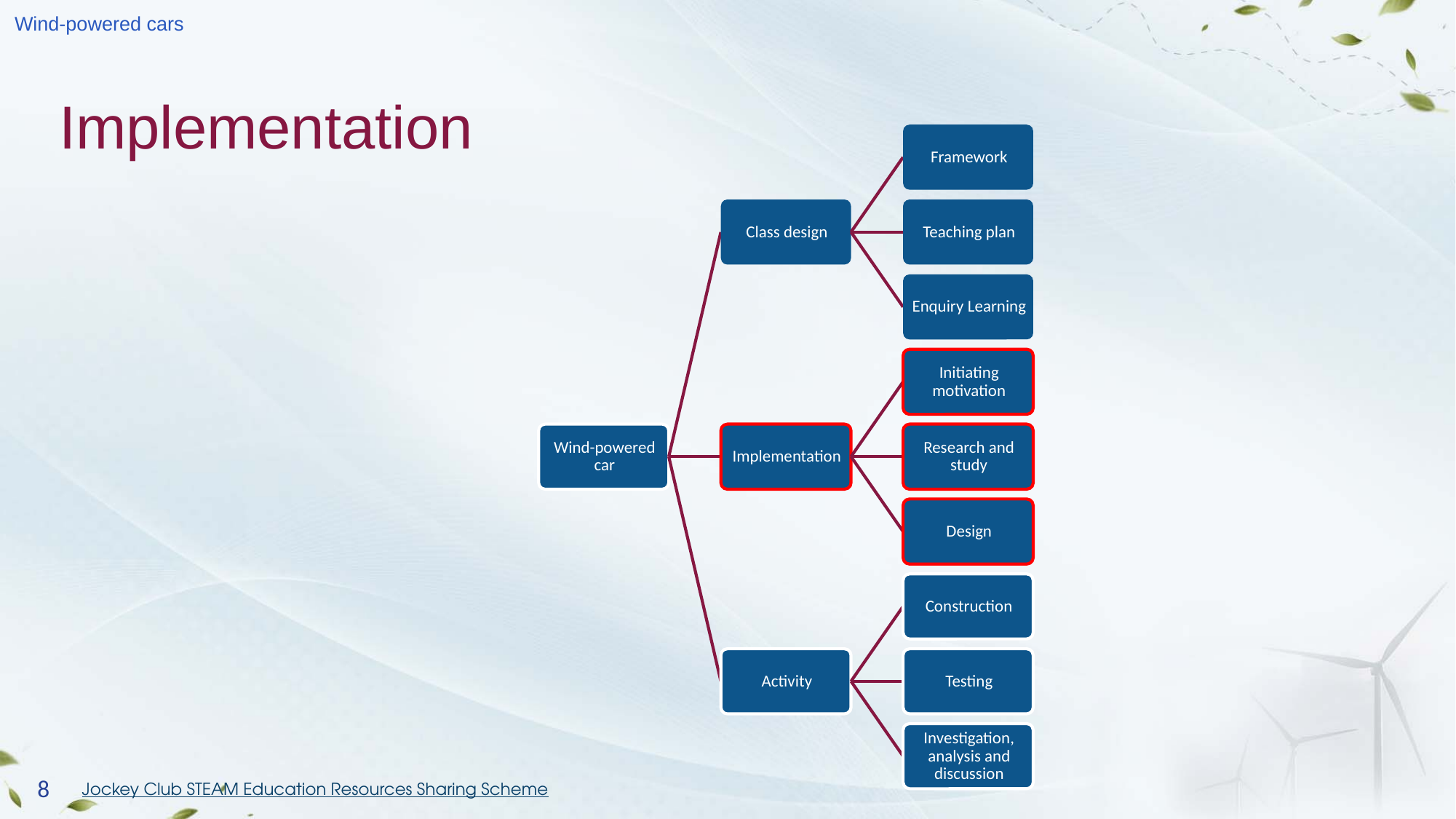

# Implementation
Wind-powered car

Class design

Framework

Teaching plan

Enquiry Learning

Implementation

Initiating motivation

Research and study

Design

Activity

Construction

Testing

Investigation, analysis and discussion
8